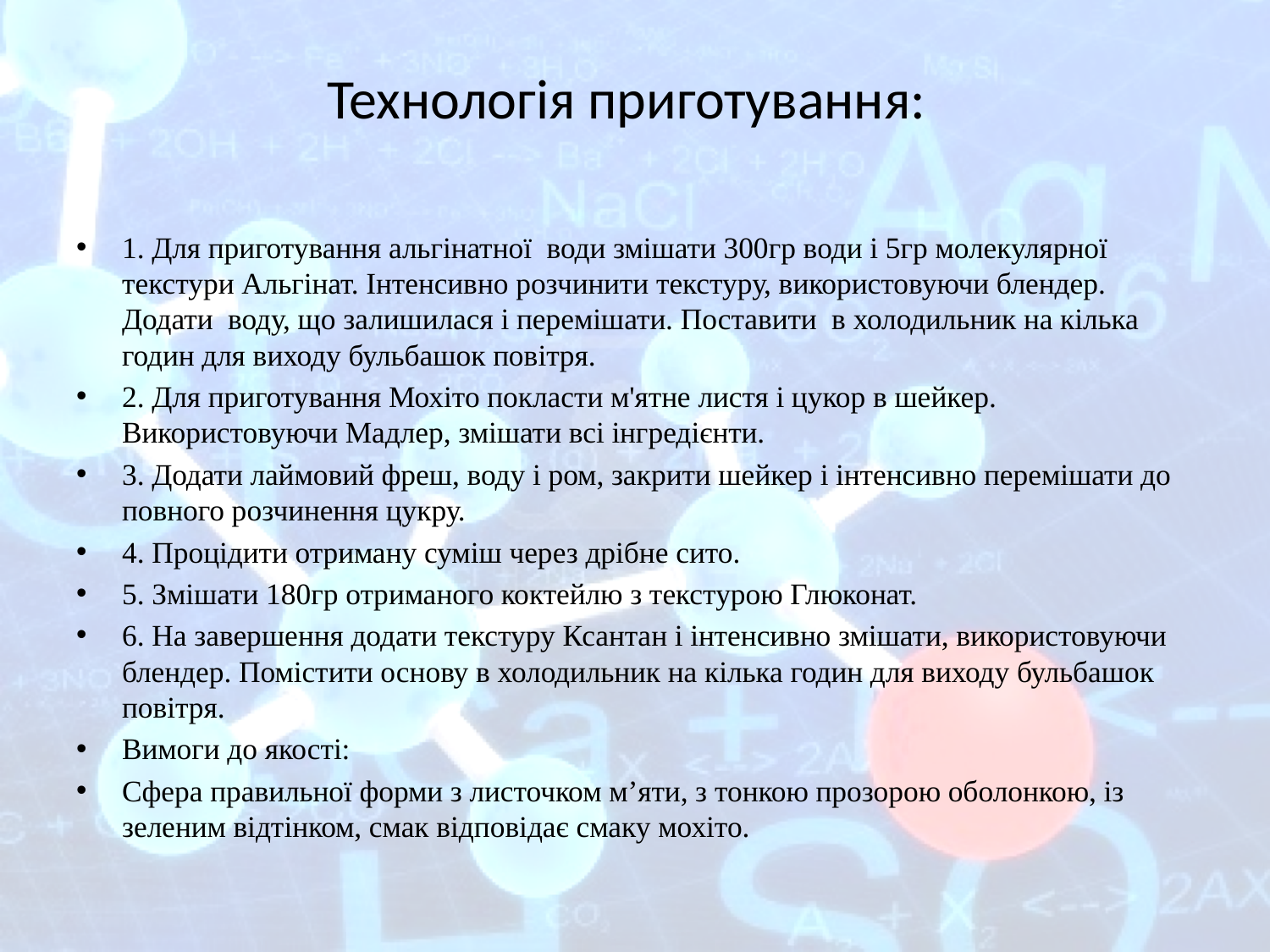

# Технологія приготування:
1. Для приготування альгінатної  води змішати 300гр води і 5гр молекулярної текстури Альгінат. Інтенсивно розчинити текстуру, використовуючи блендер. Додати  воду, що залишилася і перемішати. Поставити  в холодильник на кілька годин для виходу бульбашок повітря.
2. Для приготування Мохіто покласти м'ятне листя і цукор в шейкер. Використовуючи Мадлер, змішати всі інгредієнти.
3. Додати лаймовий фреш, воду і ром, закрити шейкер і інтенсивно перемішати до повного розчинення цукру.
4. Процідити отриману суміш через дрібне сито.
5. Змішати 180гр отриманого коктейлю з текстурою Глюконат.
6. На завершення додати текстуру Ксантан і інтенсивно змішати, використовуючи блендер. Помістити основу в холодильник на кілька годин для виходу бульбашок повітря.
Вимоги до якості:
Сфера правильної форми з листочком м’яти, з тонкою прозорою оболонкою, із зеленим відтінком, смак відповідає смаку мохіто.